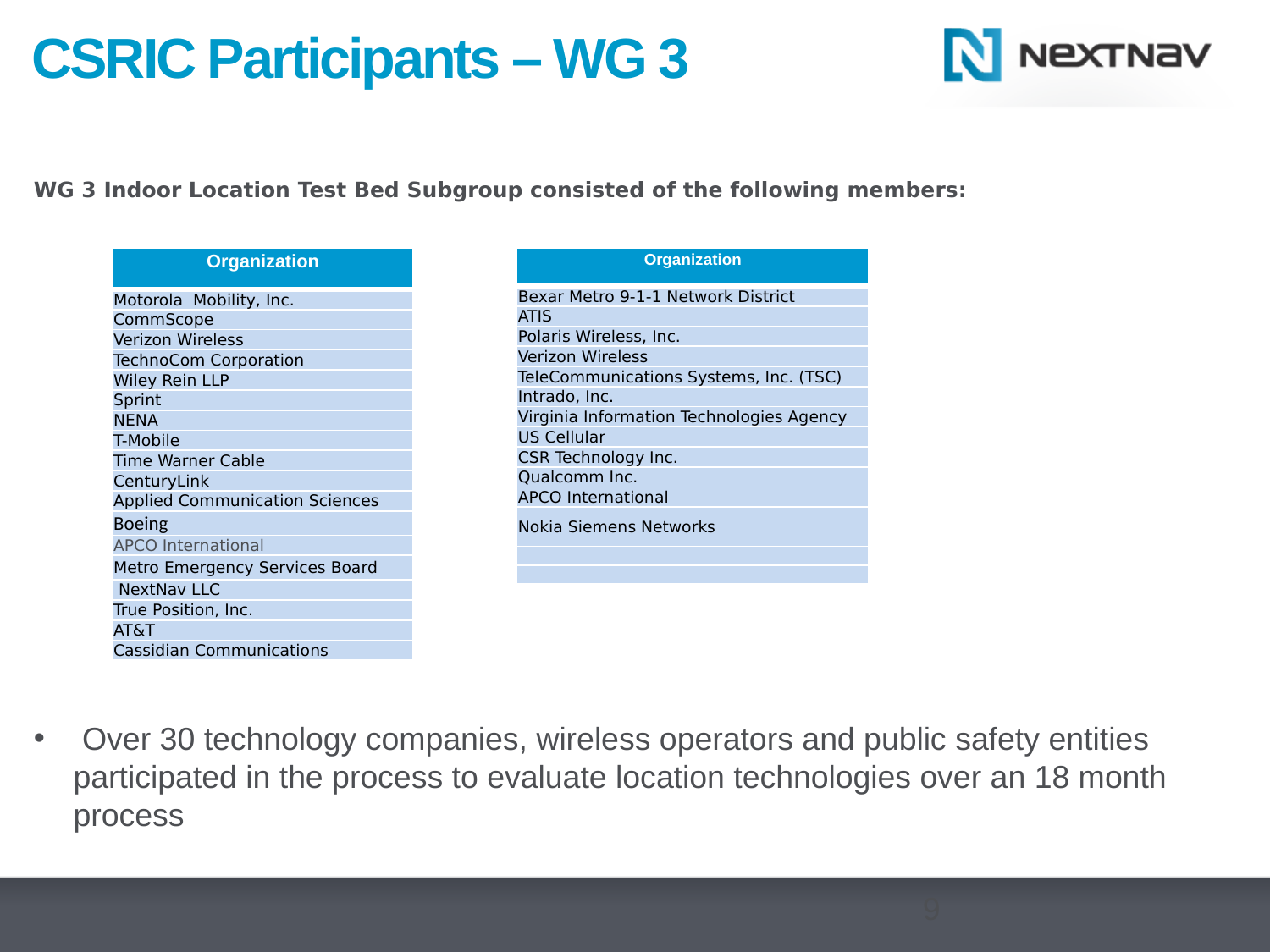

# CSRIC Participants – WG 3
WG 3 Indoor Location Test Bed Subgroup consisted of the following members:
| Organization |
| --- |
| Motorola Mobility, Inc. |
| CommScope |
| Verizon Wireless |
| TechnoCom Corporation |
| Wiley Rein LLP |
| Sprint |
| NENA |
| T-Mobile |
| Time Warner Cable |
| CenturyLink |
| Applied Communication Sciences |
| Boeing |
| APCO International |
| Metro Emergency Services Board |
| NextNav LLC |
| True Position, Inc. |
| AT&T |
| Cassidian Communications |
| Organization |
| --- |
| Bexar Metro 9-1-1 Network District |
| ATIS |
| Polaris Wireless, Inc. |
| Verizon Wireless |
| TeleCommunications Systems, Inc. (TSC) |
| Intrado, Inc. |
| Virginia Information Technologies Agency |
| US Cellular |
| CSR Technology Inc. |
| Qualcomm Inc. |
| APCO International |
| Nokia Siemens Networks |
|  |
|  |
 Over 30 technology companies, wireless operators and public safety entities participated in the process to evaluate location technologies over an 18 month process
9